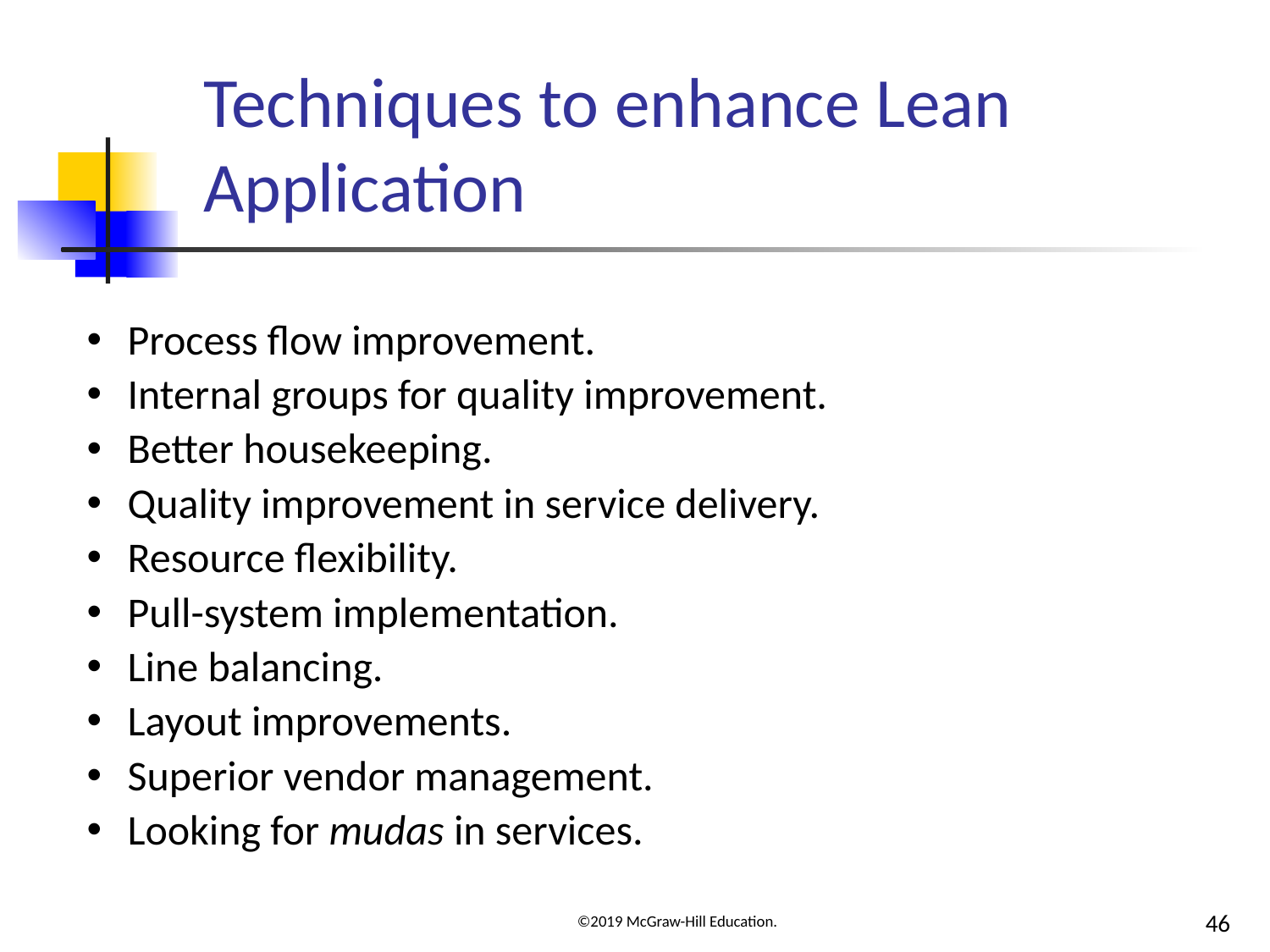

# Techniques to enhance Lean Application
Process flow improvement.
Internal groups for quality improvement.
Better housekeeping.
Quality improvement in service delivery.
Resource flexibility.
Pull-system implementation.
Line balancing.
Layout improvements.
Superior vendor management.
Looking for mudas in services.